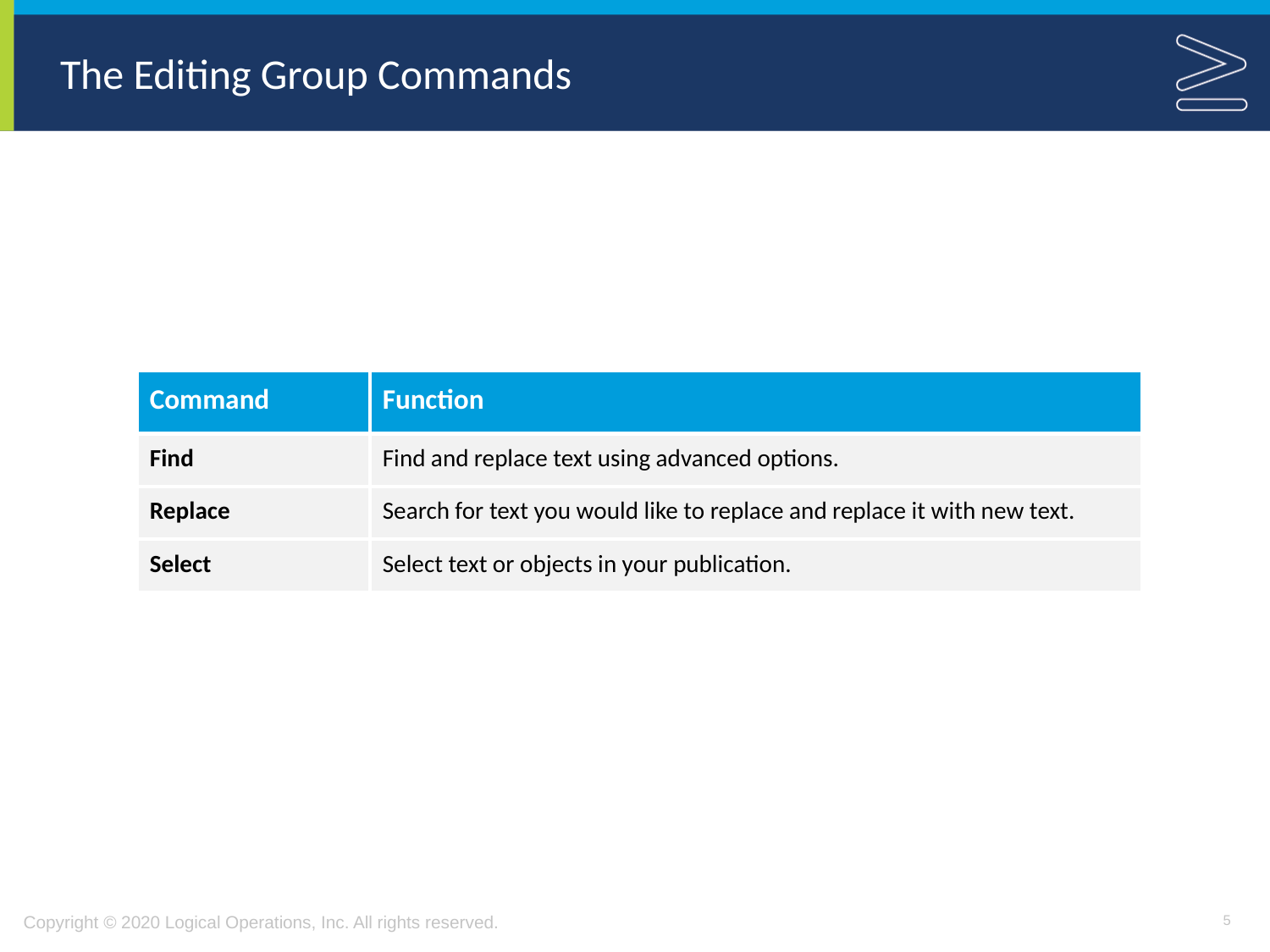

# The Editing Group Commands
| Command | Function |
| --- | --- |
| Find | Find and replace text using advanced options. |
| Replace | Search for text you would like to replace and replace it with new text. |
| Select | Select text or objects in your publication. |
5